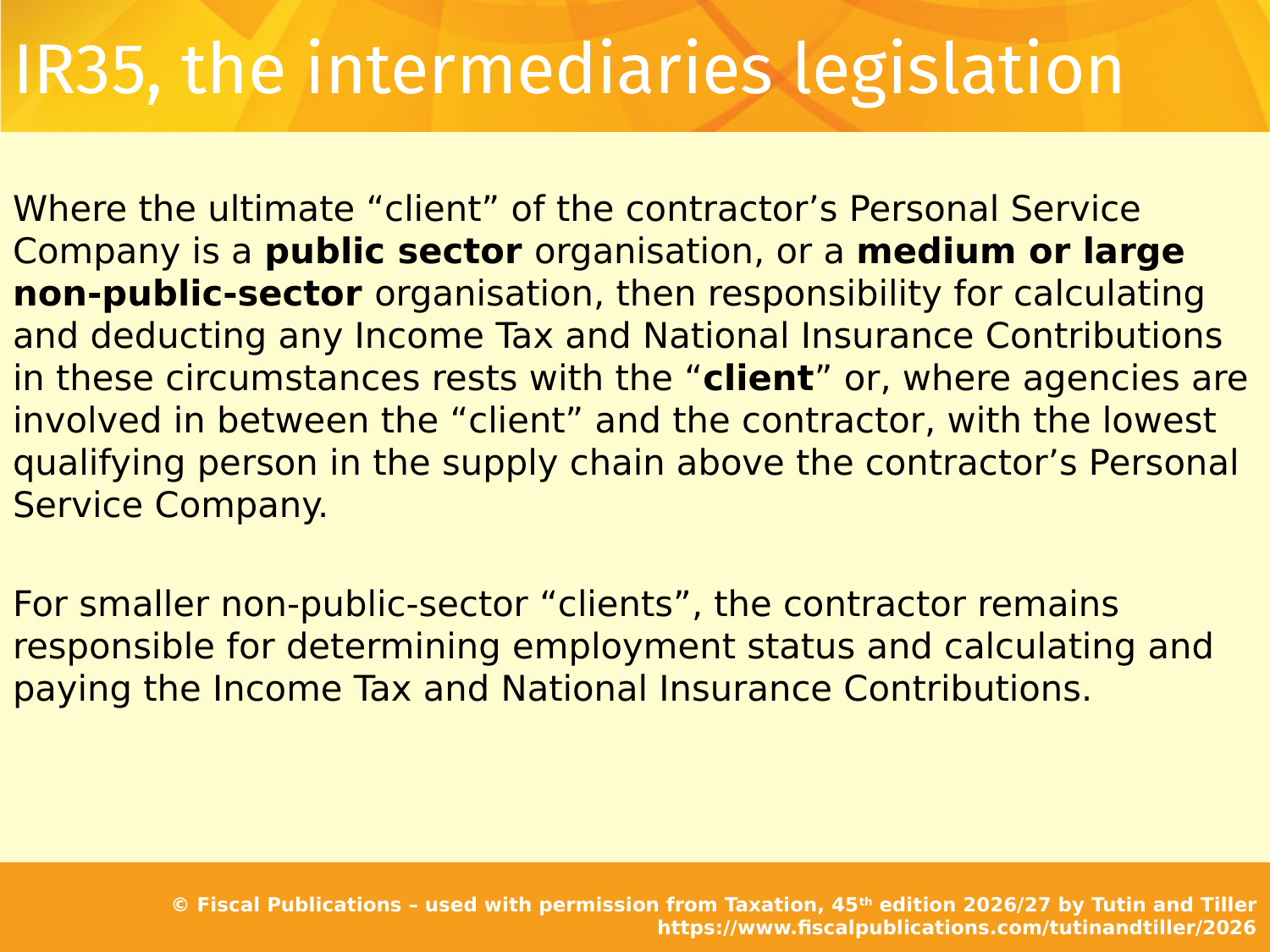

# IR35, the intermediaries legislation

Where the ultimate “client” of the contractor’s Personal Service Company is a public sector organisation, or a medium or large non-public-sector organisation, then responsibility for calculating and deducting any Income Tax and National Insurance Contributions in these circumstances rests with the “client” or, where agencies are involved in between the “client” and the contractor, with the lowest qualifying person in the supply chain above the contractor’s Personal Service Company.

For smaller non-public-sector “clients”, the contractor remains responsible for determining employment status and calculating and paying the Income Tax and National Insurance Contributions.